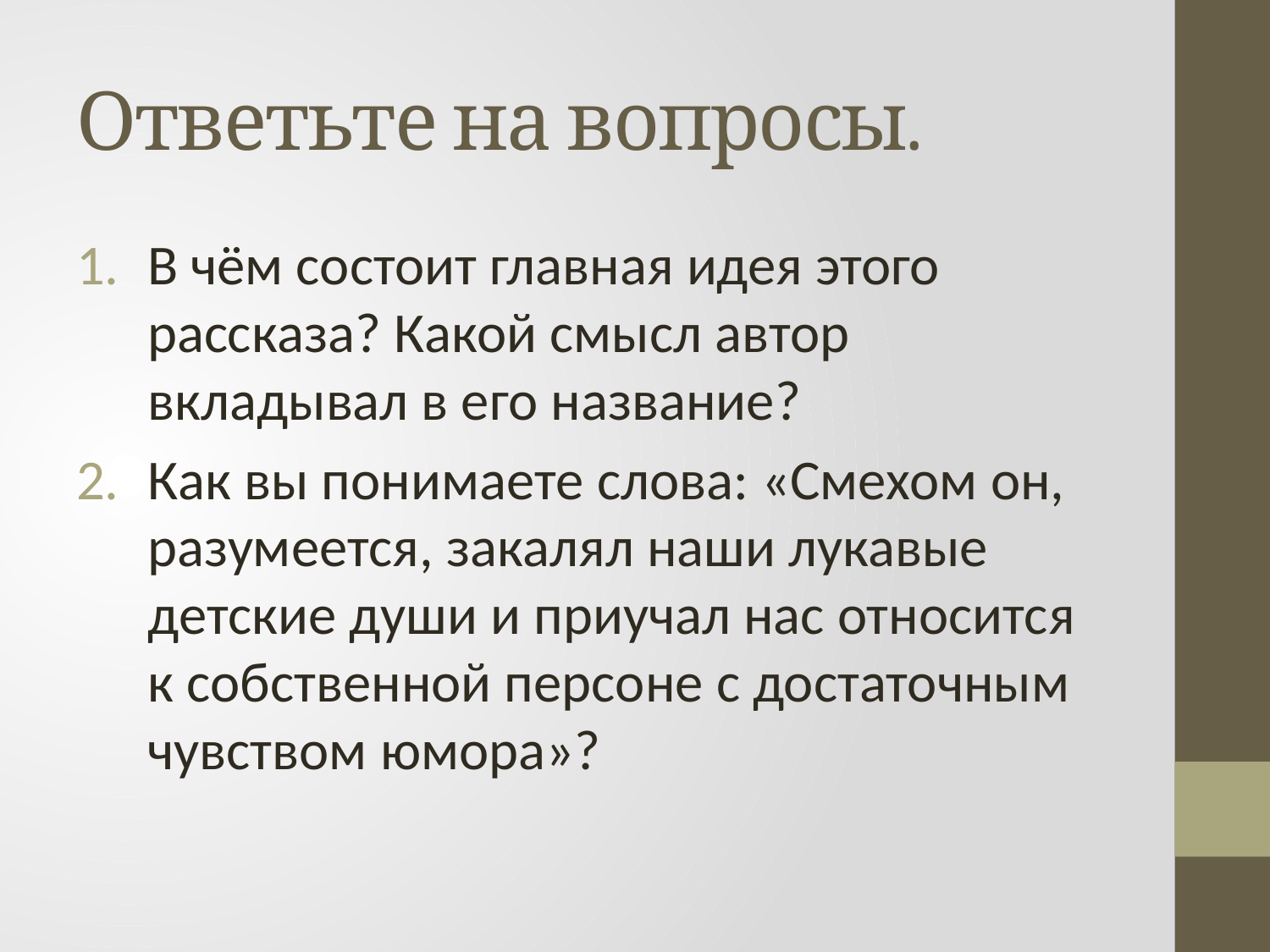

# Ответьте на вопросы.
В чём состоит главная идея этого рассказа? Какой смысл автор  вкладывал в его название?
Как вы понимаете слова: «Смехом он, разумеется, закалял наши лукавые детские души и приучал нас относится к собственной персоне с достаточным чувством юмора»?